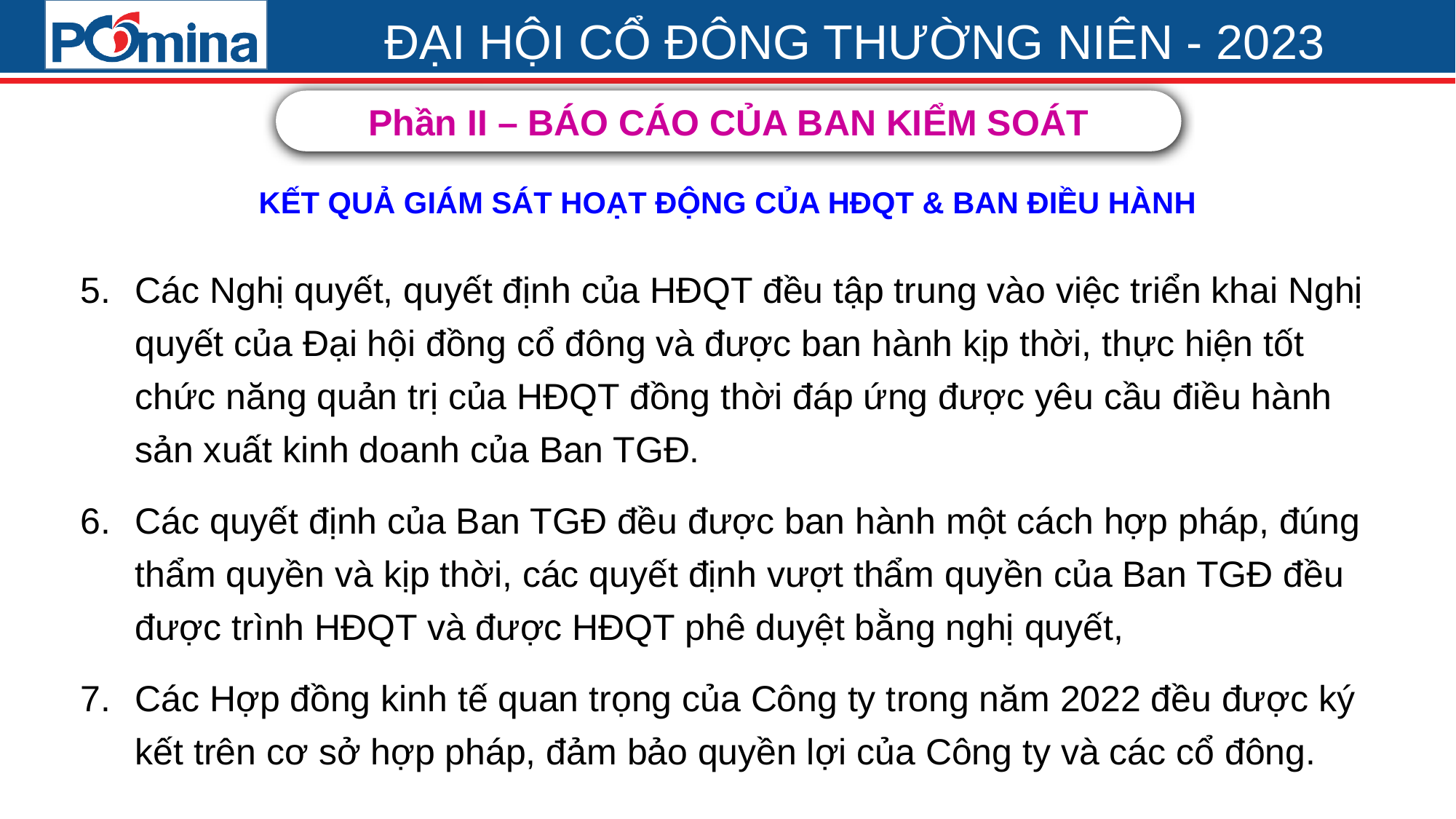

Phần II – BÁO CÁO CỦA BAN KIỂM SOÁT
KẾT QUẢ GIÁM SÁT HOẠT ĐỘNG CỦA HĐQT & BAN ĐIỀU HÀNH
Các Nghị quyết, quyết định của HĐQT đều tập trung vào việc triển khai Nghị quyết của Đại hội đồng cổ đông và được ban hành kịp thời, thực hiện tốt chức năng quản trị của HĐQT đồng thời đáp ứng được yêu cầu điều hành sản xuất kinh doanh của Ban TGĐ.
Các quyết định của Ban TGĐ đều được ban hành một cách hợp pháp, đúng thẩm quyền và kịp thời, các quyết định vượt thẩm quyền của Ban TGĐ đều được trình HĐQT và được HĐQT phê duyệt bằng nghị quyết,
Các Hợp đồng kinh tế quan trọng của Công ty trong năm 2022 đều được ký kết trên cơ sở hợp pháp, đảm bảo quyền lợi của Công ty và các cổ đông.